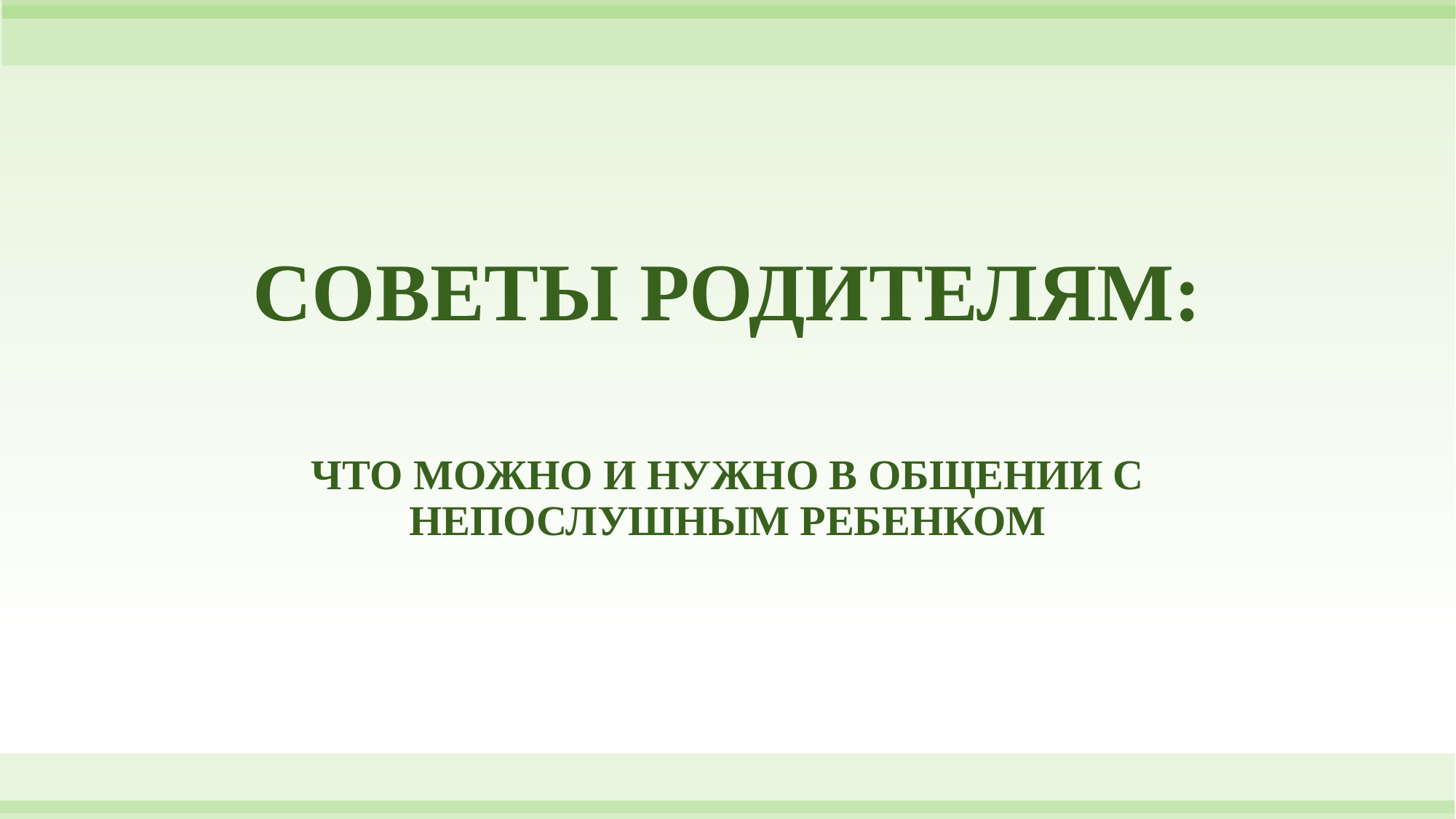

# Советы родителям:
ЧТО МОЖНО И НУЖНО В ОБЩЕНИИ с непослушным ребеНКОМ